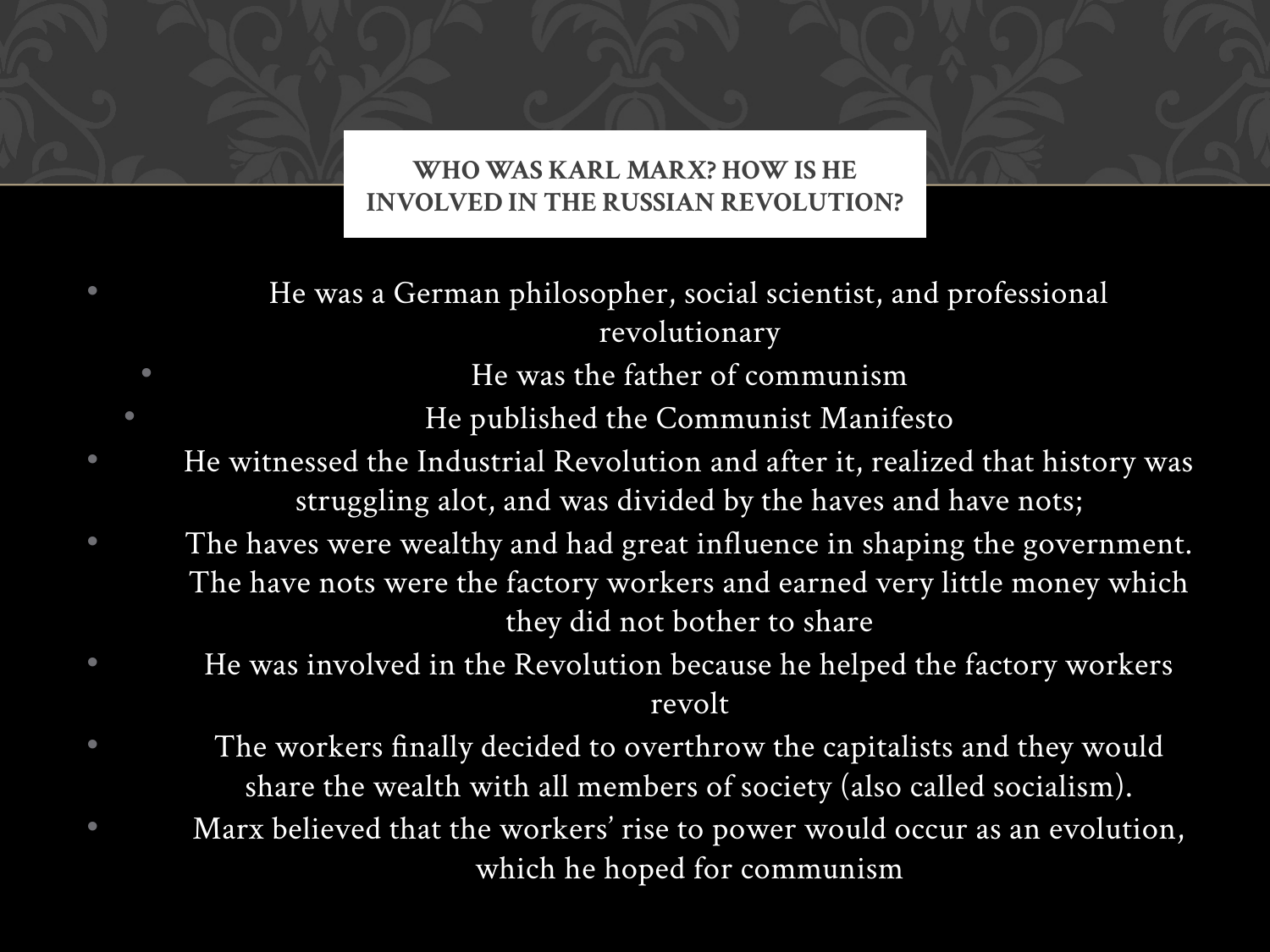

# Who was Karl Marx? How is he involved in the Russian Revolution?
He was a German philosopher, social scientist, and professional revolutionary
He was the father of communism
He published the Communist Manifesto
He witnessed the Industrial Revolution and after it, realized that history was struggling alot, and was divided by the haves and have nots;
The haves were wealthy and had great influence in shaping the government. The have nots were the factory workers and earned very little money which they did not bother to share
He was involved in the Revolution because he helped the factory workers revolt
The workers finally decided to overthrow the capitalists and they would share the wealth with all members of society (also called socialism).
Marx believed that the workers’ rise to power would occur as an evolution, which he hoped for communism